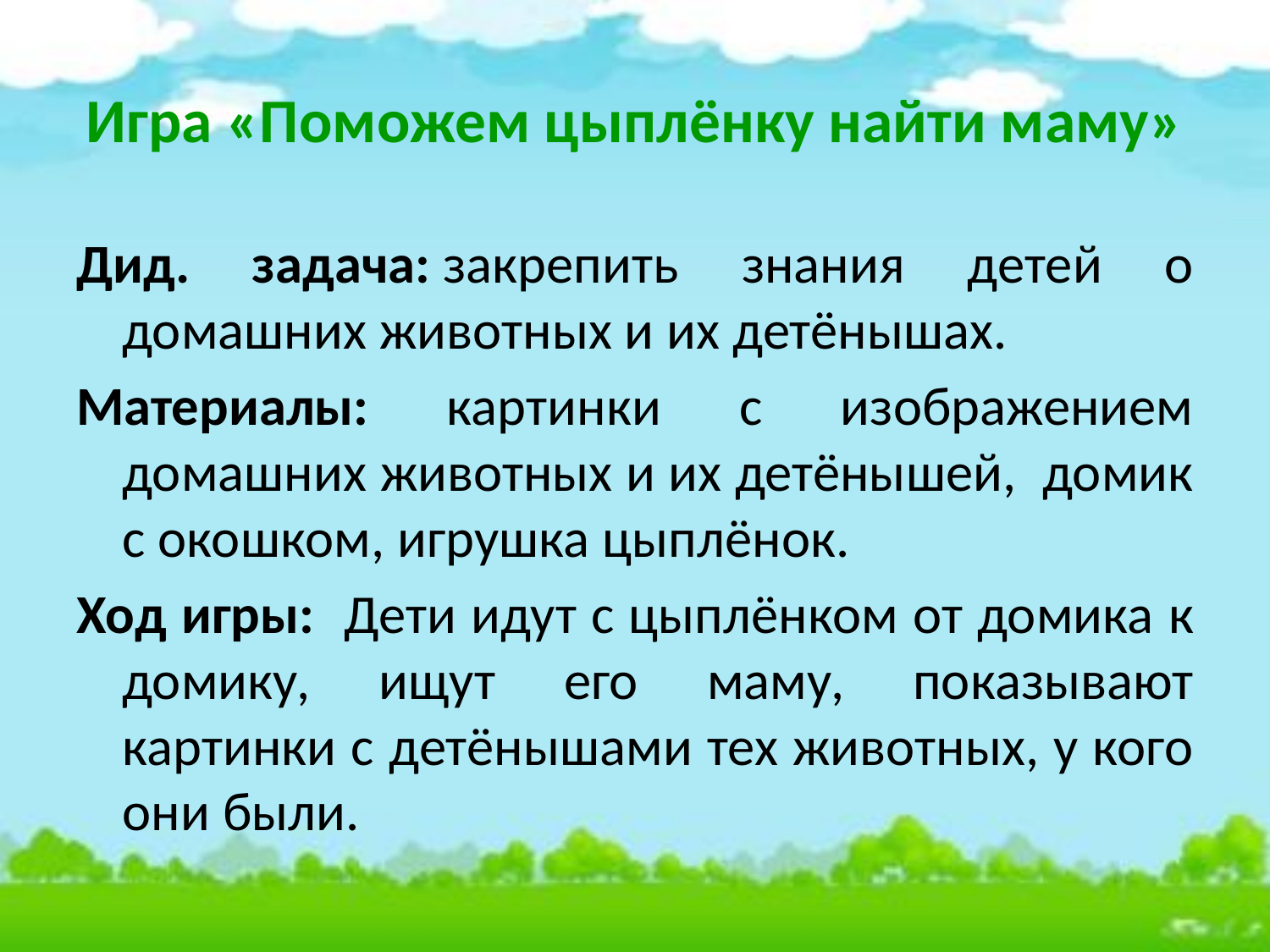

# Игра «Поможем цыплёнку найти маму»
Дид. задача: закрепить знания детей о домашних животных и их детёнышах.
Материалы: картинки с изображением домашних животных и их детёнышей,  домик с окошком, игрушка цыплёнок.
Ход игры:  Дети идут с цыплёнком от домика к домику, ищут его маму, показывают картинки с детёнышами тех животных, у кого они были.